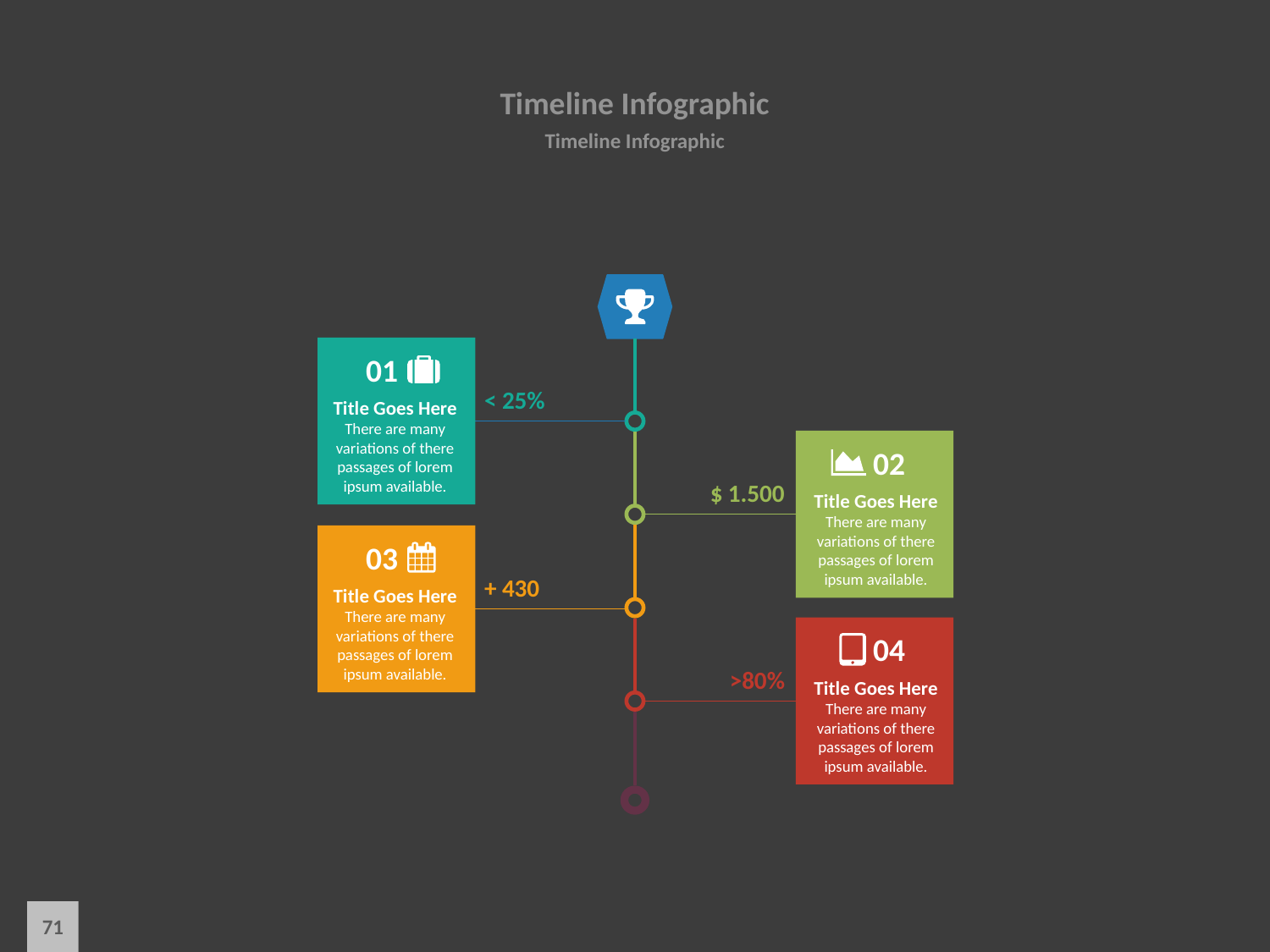

# Timeline Infographic
Timeline Infographic

01

< 25%
Title Goes Here
There are many variations of there passages of lorem ipsum available.

02

$ 1.500
Title Goes Here
There are many variations of there passages of lorem ipsum available.

03

+ 430
Title Goes Here
There are many variations of there passages of lorem ipsum available.

04

>80%
Title Goes Here
There are many variations of there passages of lorem ipsum available.